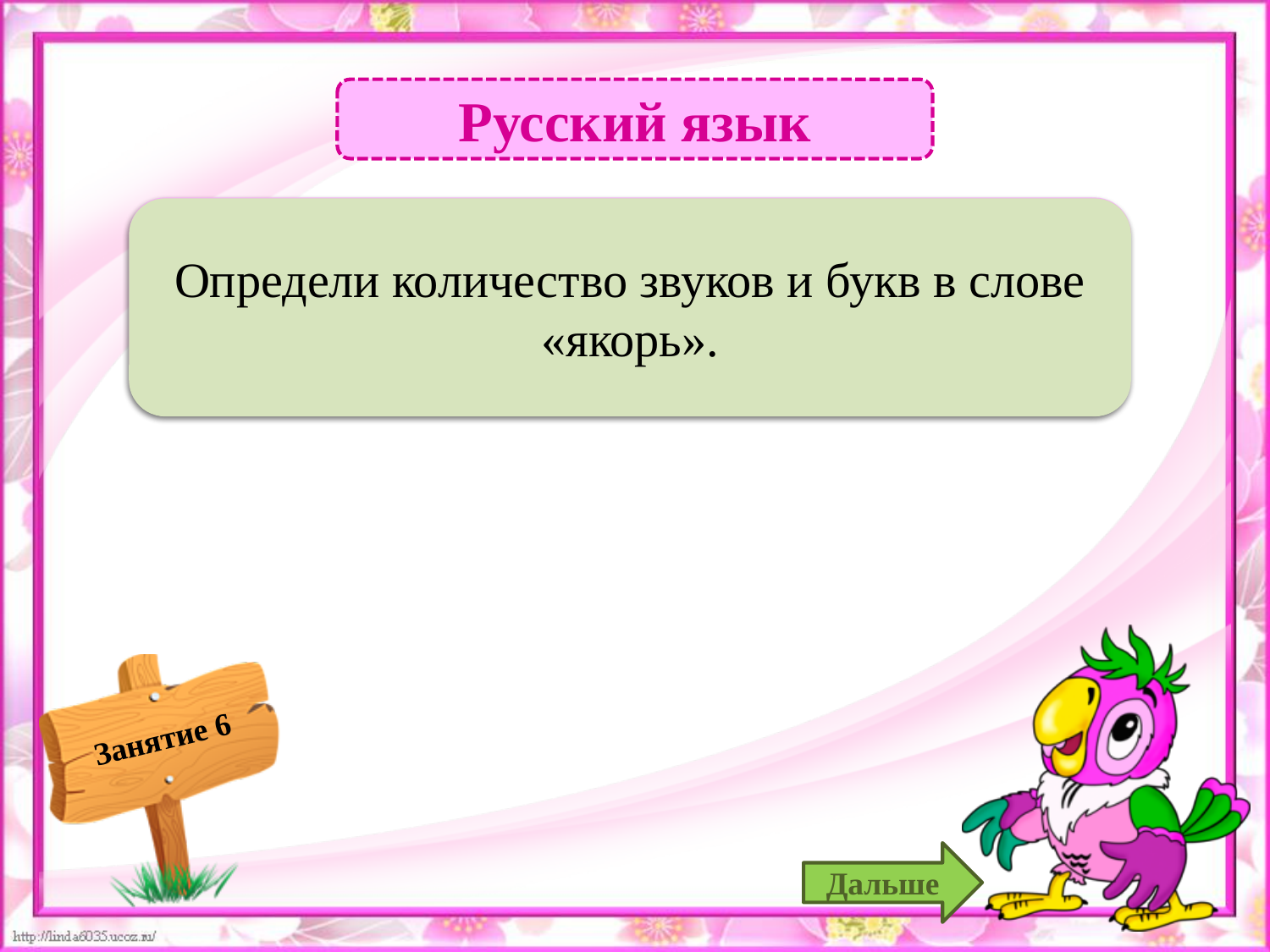

Русский язык
 5 звуков, 5 букв – 2б.
Определи количество звуков и букв в слове «якорь».

Дальше